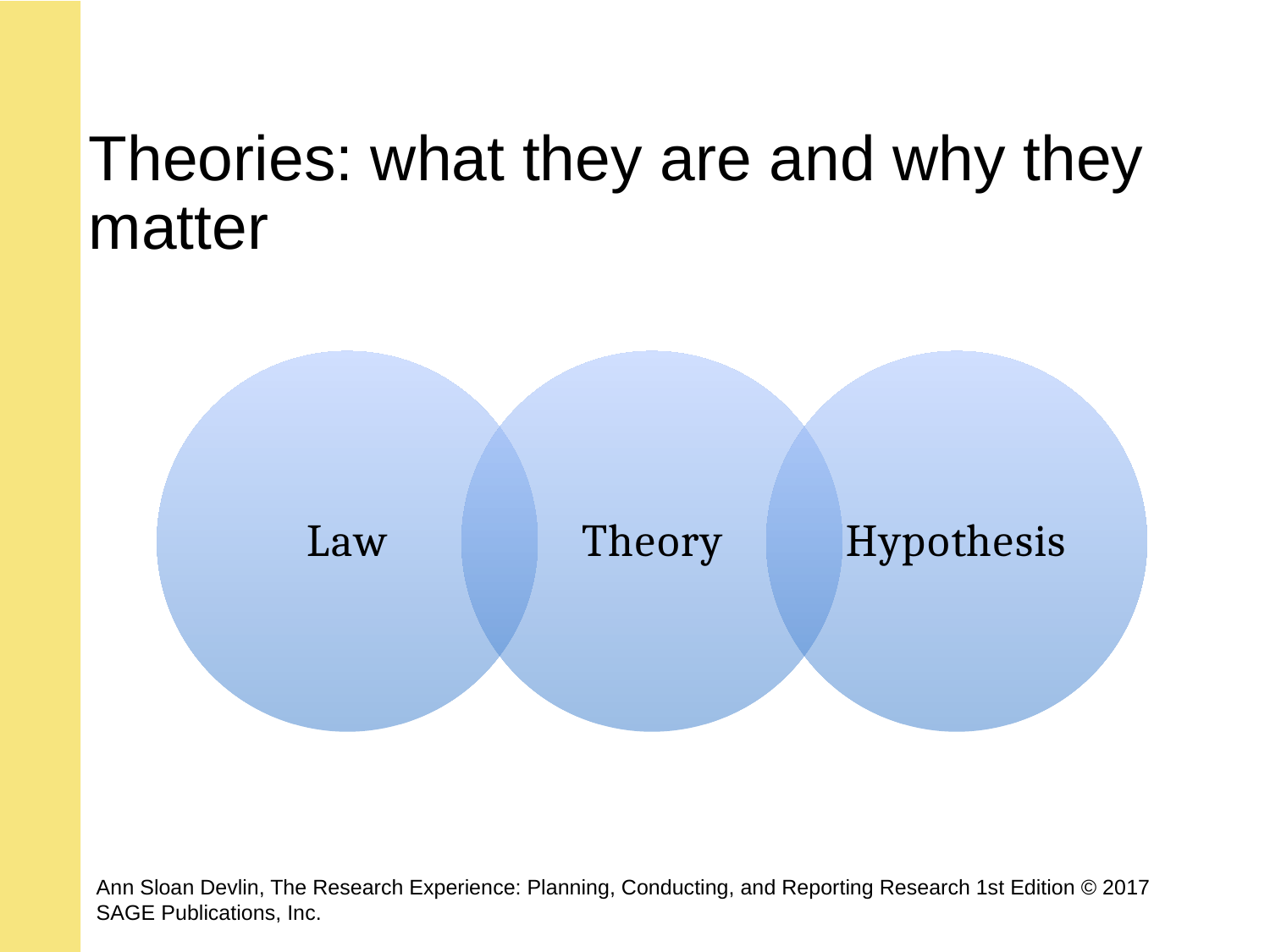

# Theories: what they are and why they matter

Law
Theory
Hypothesis